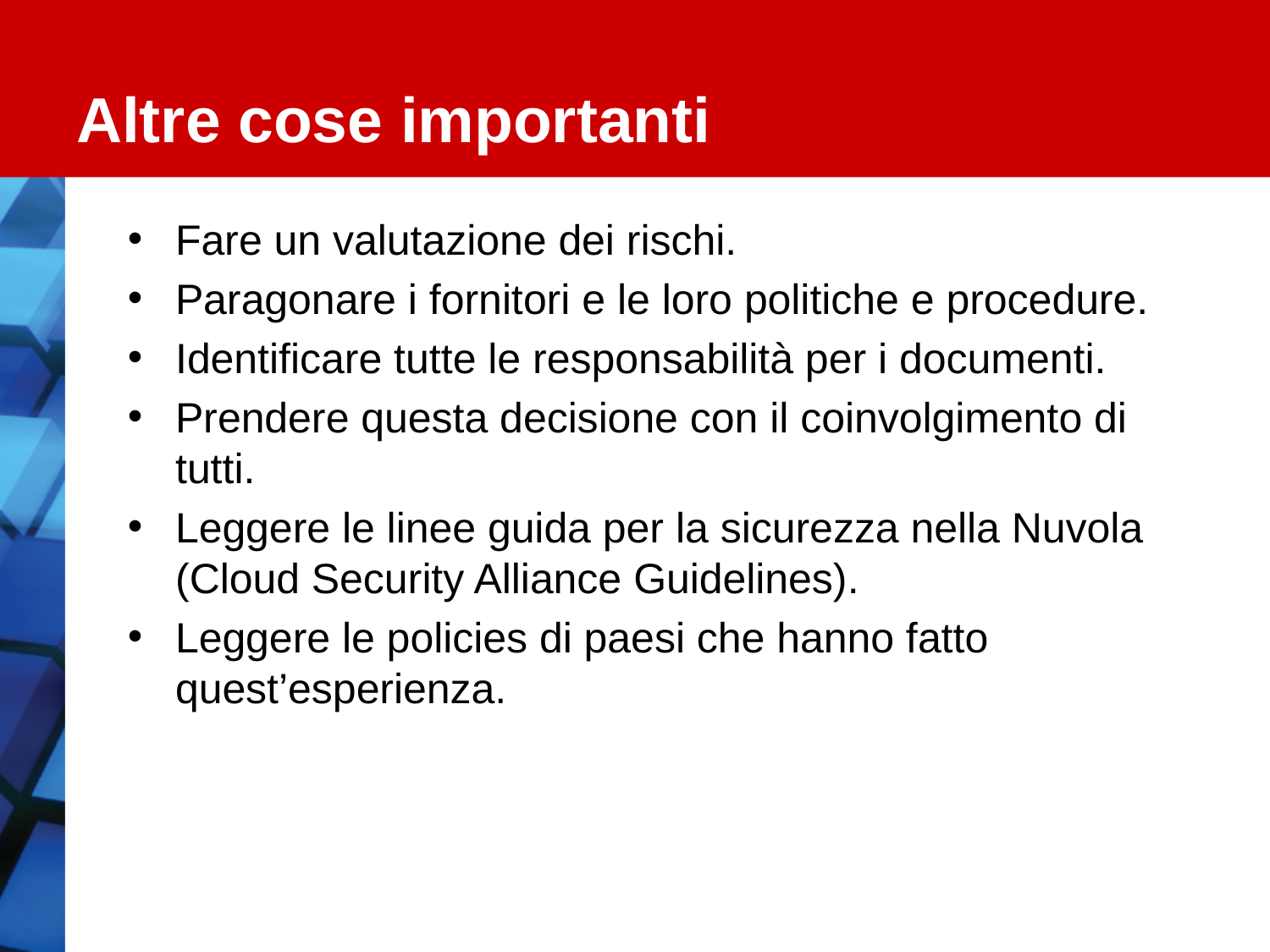

# Altre cose importanti
Fare un valutazione dei rischi.
Paragonare i fornitori e le loro politiche e procedure.
Identificare tutte le responsabilità per i documenti.
Prendere questa decisione con il coinvolgimento di tutti.
Leggere le linee guida per la sicurezza nella Nuvola (Cloud Security Alliance Guidelines).
Leggere le policies di paesi che hanno fatto quest’esperienza.